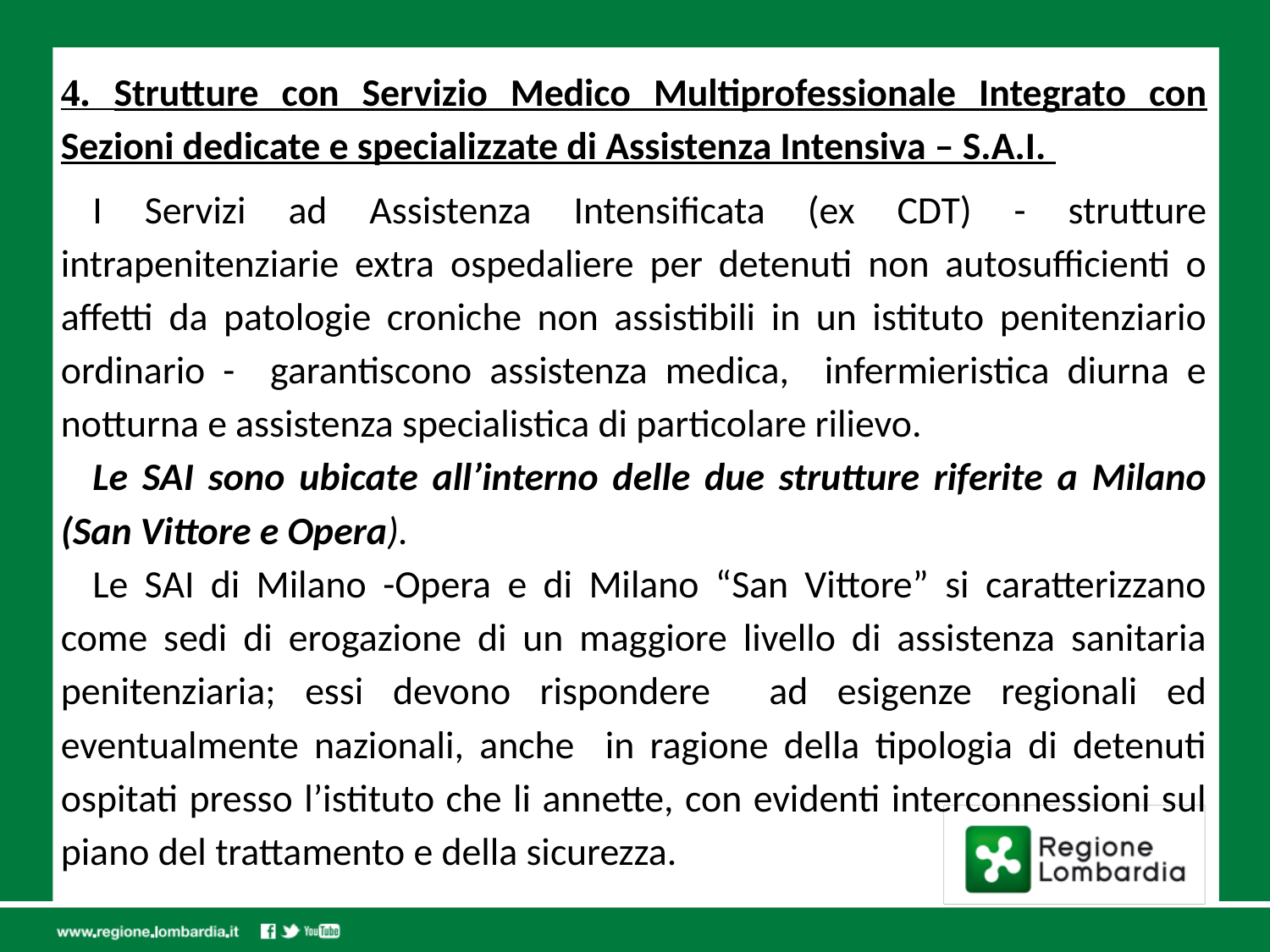

4. Strutture con Servizio Medico Multiprofessionale Integrato con Sezioni dedicate e specializzate di Assistenza Intensiva – S.A.I.
I Servizi ad Assistenza Intensificata (ex CDT) - strutture intrapenitenziarie extra ospedaliere per detenuti non autosufficienti o affetti da patologie croniche non assistibili in un istituto penitenziario ordinario -  garantiscono assistenza medica,  infermieristica diurna e notturna e assistenza specialistica di particolare rilievo.
Le SAI sono ubicate all’interno delle due strutture riferite a Milano (San Vittore e Opera).
Le SAI di Milano -Opera e di Milano “San Vittore” si caratterizzano come sedi di erogazione di un maggiore livello di assistenza sanitaria penitenziaria; essi devono rispondere  ad esigenze regionali ed eventualmente nazionali, anche  in ragione della tipologia di detenuti ospitati presso l’istituto che li annette, con evidenti interconnessioni sul piano del trattamento e della sicurezza.